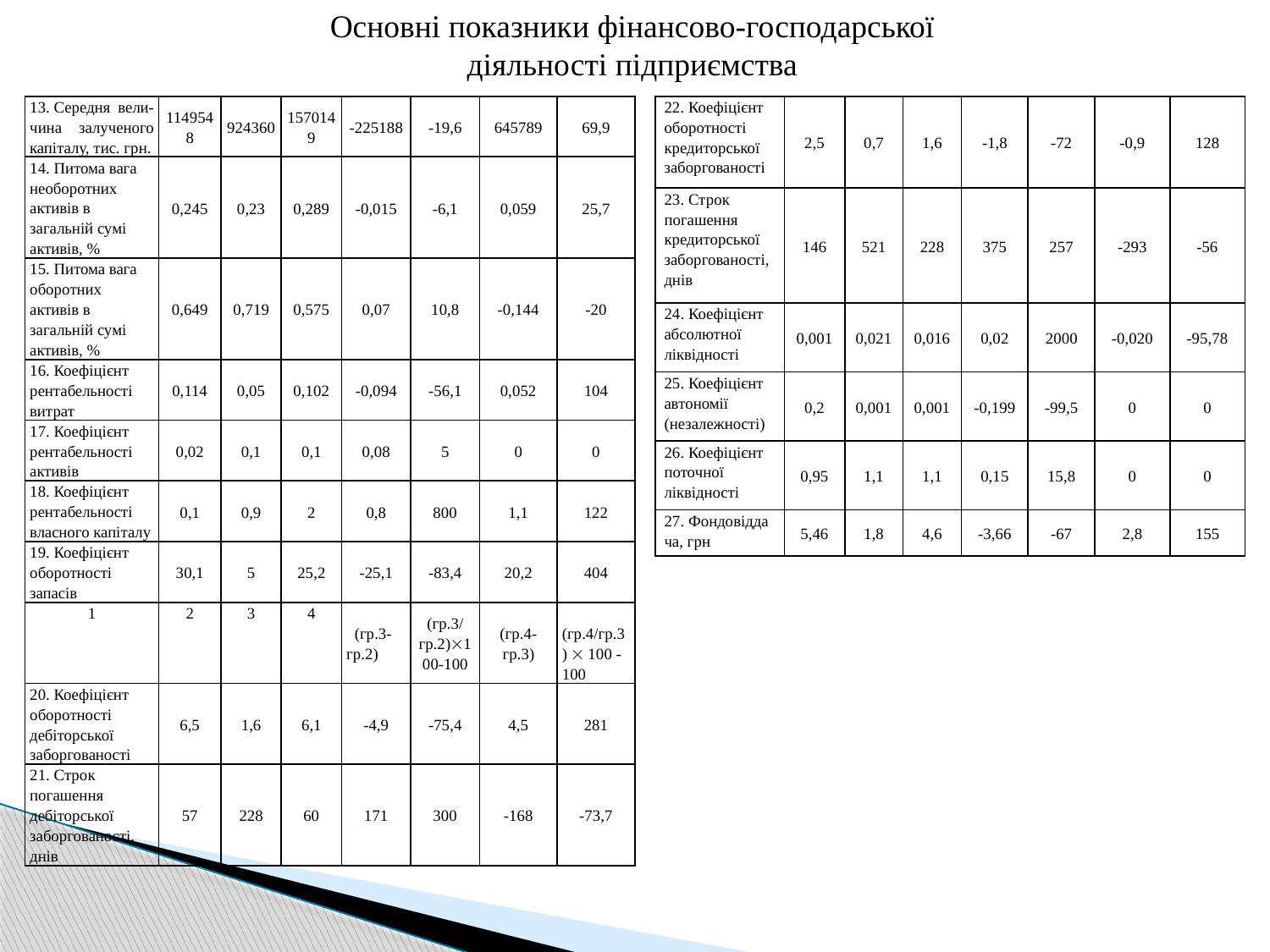

Основні показники фінансово-господарської діяльності підприємства
| 22. Коефіцієнт оборотності кредиторської заборгованості | 2,5 | 0,7 | 1,6 | -1,8 | -72 | -0,9 | 128 |
| --- | --- | --- | --- | --- | --- | --- | --- |
| 23. Строк погашення кредиторської заборгованості, днів | 146 | 521 | 228 | 375 | 257 | -293 | -56 |
| 24. Коефіцієнт абсолютної ліквідності | 0,001 | 0,021 | 0,016 | 0,02 | 2000 | -0,020 | -95,78 |
| 25. Коефіцієнт автономії (незалежності) | 0,2 | 0,001 | 0,001 | -0,199 | -99,5 | 0 | 0 |
| 26. Коефіцієнт поточної ліквідності | 0,95 | 1,1 | 1,1 | 0,15 | 15,8 | 0 | 0 |
| 27. Фондовіддача, грн | 5,46 | 1,8 | 4,6 | -3,66 | -67 | 2,8 | 155 |
| 13. Середня вели-чина залученого капіталу, тис. грн. | 1149548 | 924360 | 1570149 | -225188 | -19,6 | 645789 | 69,9 |
| --- | --- | --- | --- | --- | --- | --- | --- |
| 14. Питома вага необоротних активів в загальній сумі активів, % | 0,245 | 0,23 | 0,289 | -0,015 | -6,1 | 0,059 | 25,7 |
| 15. Питома вага оборотних активів в загальній сумі активів, % | 0,649 | 0,719 | 0,575 | 0,07 | 10,8 | -0,144 | -20 |
| 16. Коефіцієнт рентабельності витрат | 0,114 | 0,05 | 0,102 | -0,094 | -56,1 | 0,052 | 104 |
| 17. Коефіцієнт рентабельності активів | 0,02 | 0,1 | 0,1 | 0,08 | 5 | 0 | 0 |
| 18. Коефіцієнт рентабельності власного капіталу | 0,1 | 0,9 | 2 | 0,8 | 800 | 1,1 | 122 |
| 19. Коефіцієнт оборотності запасів | 30,1 | 5 | 25,2 | -25,1 | -83,4 | 20,2 | 404 |
| 1 | 2 | 3 | 4 | (гр.3-гр.2) | (гр.3/гр.2)×100-100 | (гр.4-гр.3) | (гр.4/гр.3) × 100 -100 |
| 20. Коефіцієнт оборотності дебіторської заборгованості | 6,5 | 1,6 | 6,1 | -4,9 | -75,4 | 4,5 | 281 |
| 21. Строк погашення дебіторської заборгованості, днів | 57 | 228 | 60 | 171 | 300 | -168 | -73,7 |